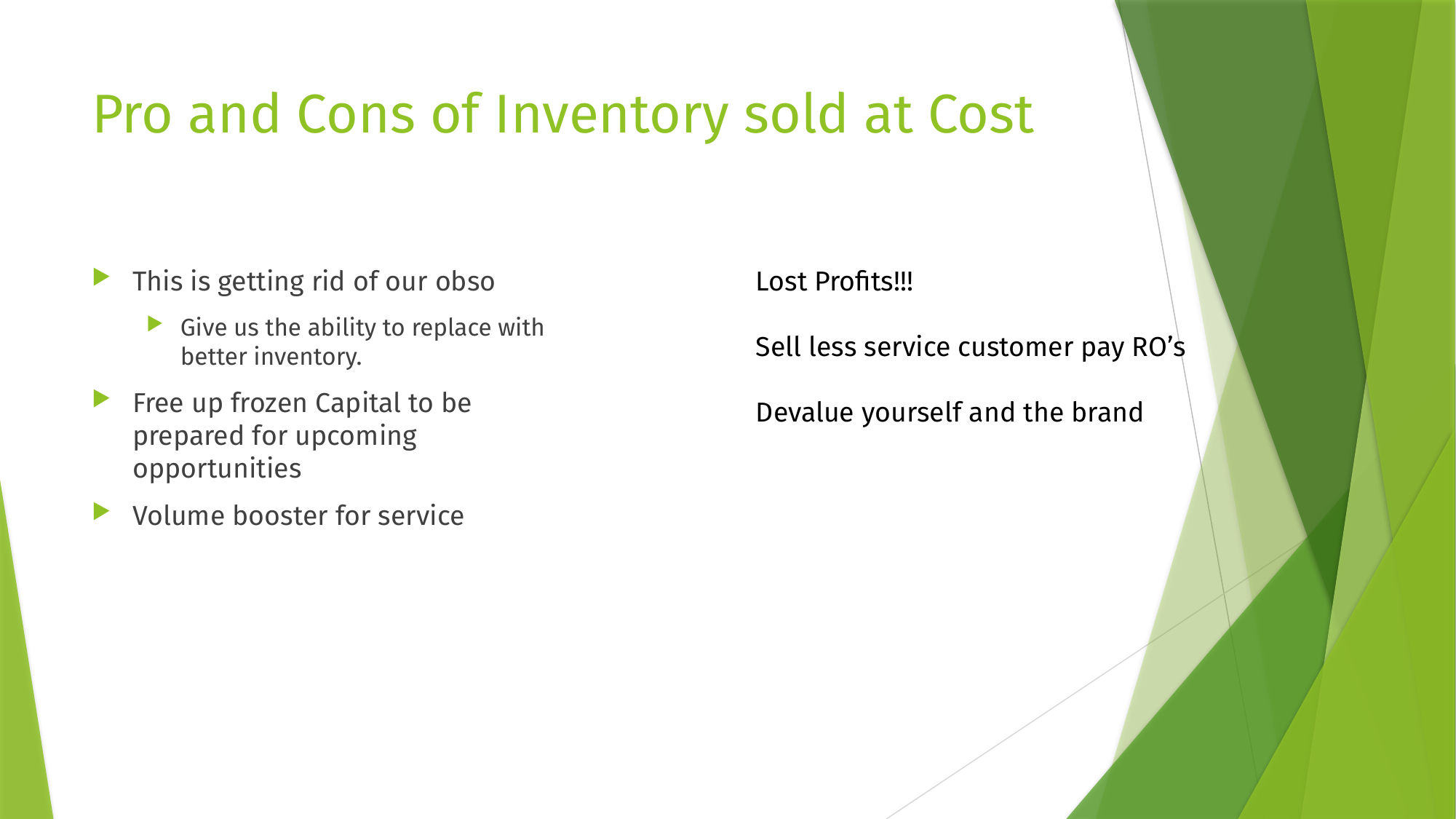

# Pro and Cons of Inventory sold at Cost
This is getting rid of our obso
Give us the ability to replace with better inventory.
Free up frozen Capital to be prepared for upcoming opportunities
Volume booster for service

Lost Profits!!!

Sell less service customer pay RO’s

Devalue yourself and the brand